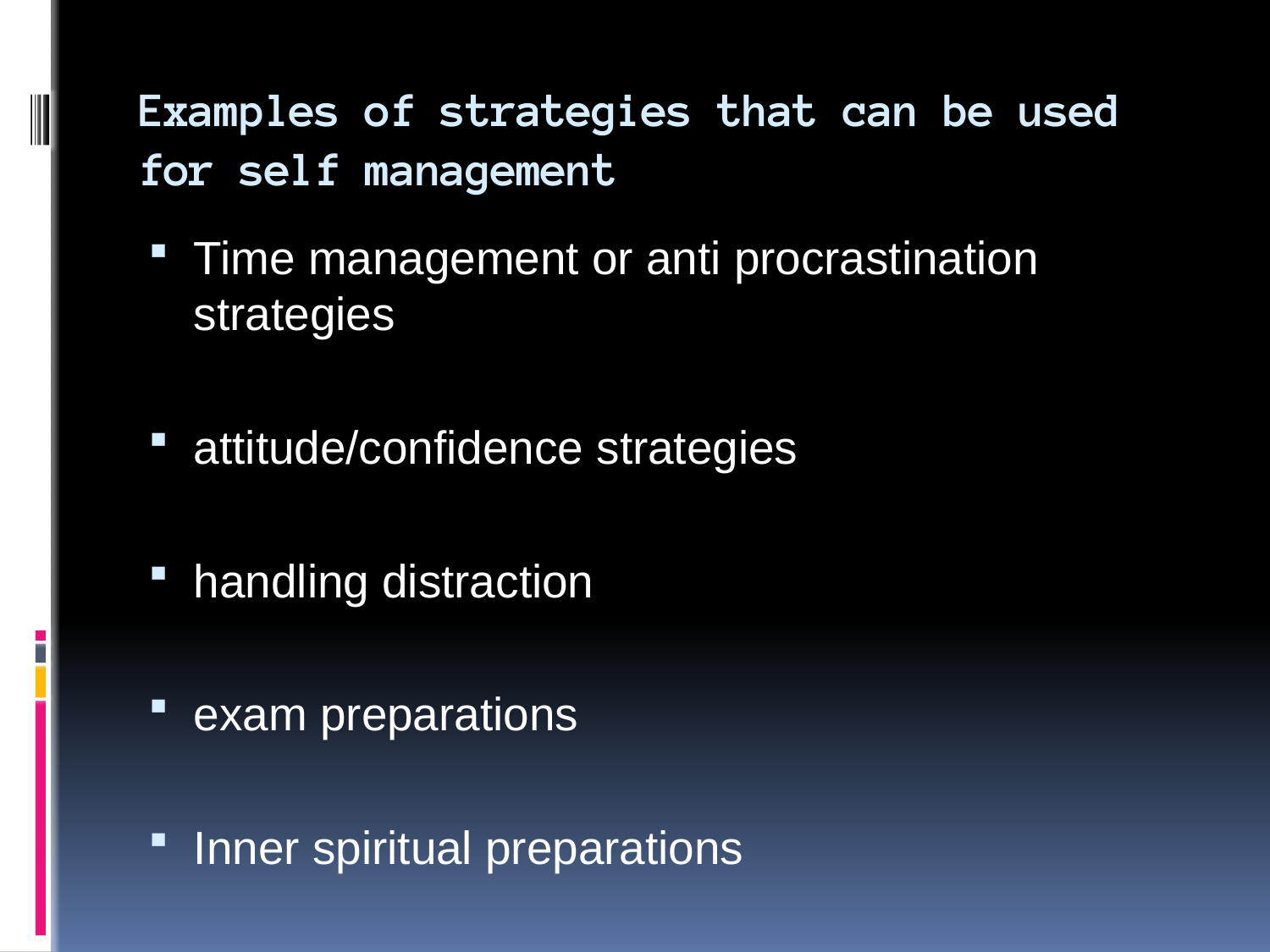

# Examples of strategies that can be used for self management
Time management or anti procrastination strategies

attitude/confidence strategies

handling distraction

exam preparations

Inner spiritual preparations